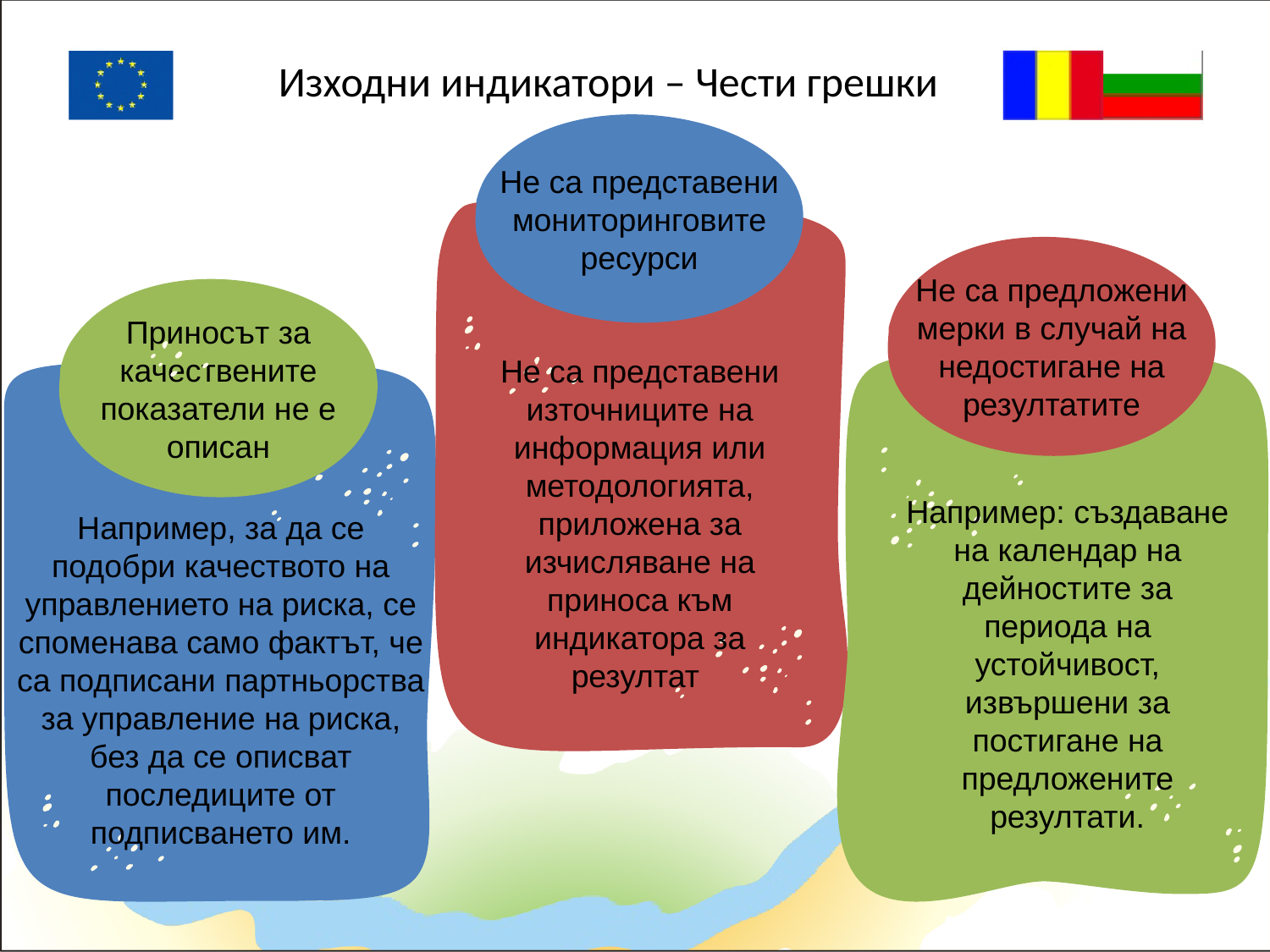

# Изходни индикатори – Чести грешки
Не са представени мониторинговите ресурси

Не са представени източниците на информация или методологията, приложена за изчисляване на приноса към индикатора за резултат
Не са предложени мерки в случай на недостигане на резултатите
Приносът за качествените показатели не е описан

Например, за да се подобри качеството на управлението на риска, се споменава само фактът, че са подписани партньорства за управление на риска, без да се описват последиците от подписването им.

Например: създаване на календар на дейностите за периода на устойчивост, извършени за постигане на предложените резултати.